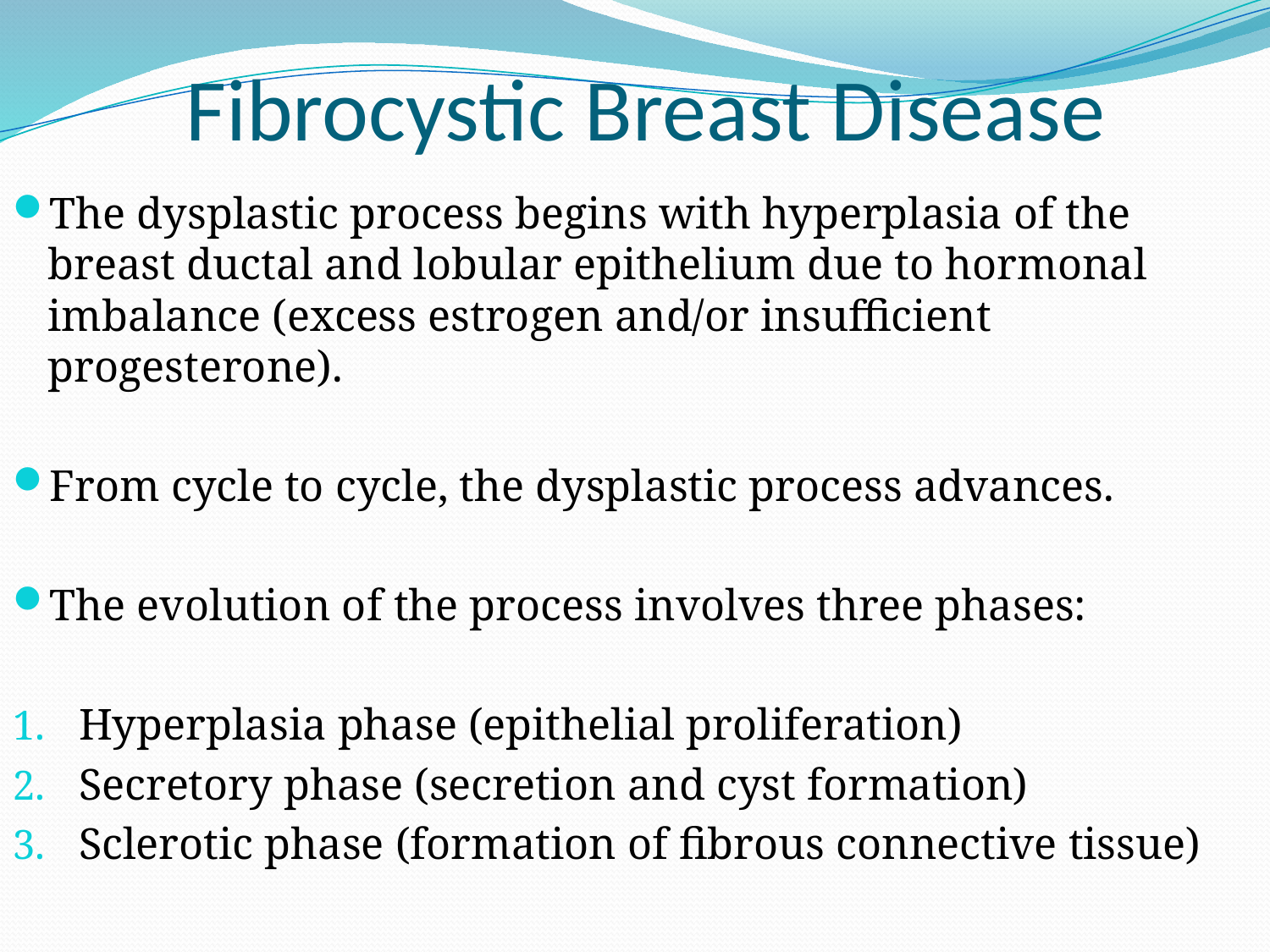

# Fibrocystic Breast Disease
The dysplastic process begins with hyperplasia of the breast ductal and lobular epithelium due to hormonal imbalance (excess estrogen and/or insufficient progesterone).

From cycle to cycle, the dysplastic process advances.

The evolution of the process involves three phases:

Hyperplasia phase (epithelial proliferation)
Secretory phase (secretion and cyst formation)
Sclerotic phase (formation of fibrous connective tissue)